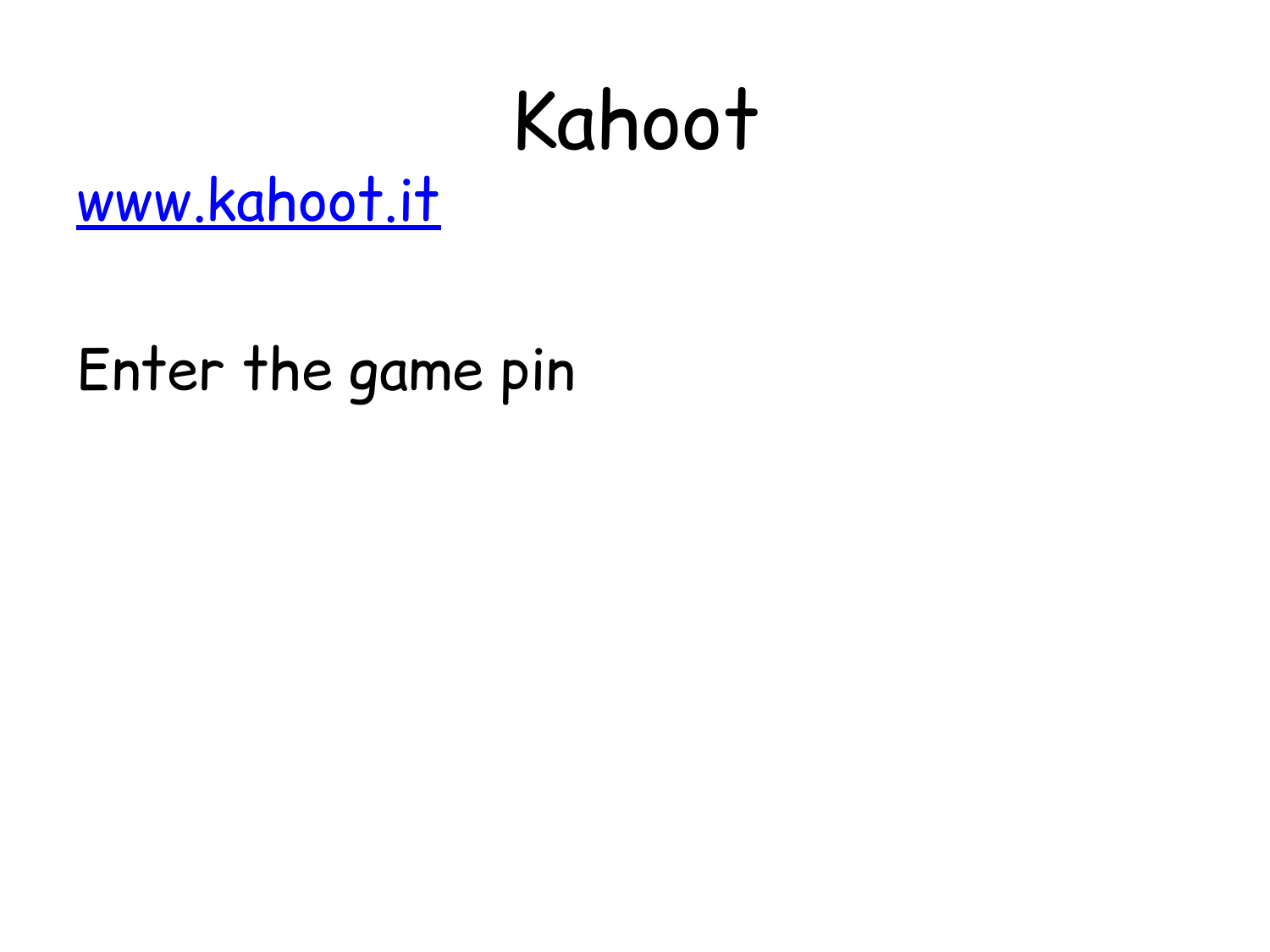

# Kahoot
www.kahoot.it

Enter the game pin